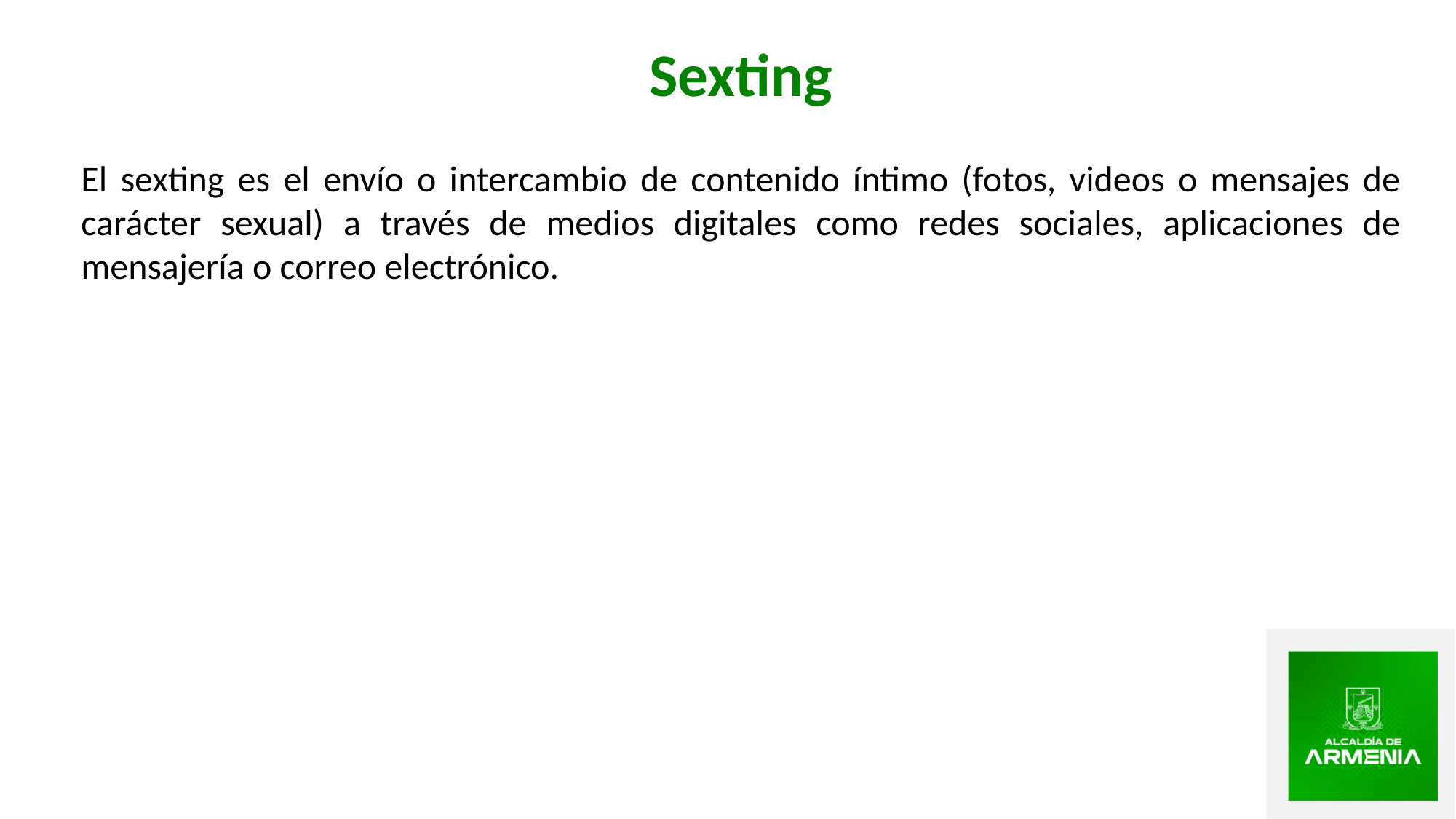

Sexting
El sexting es el envío o intercambio de contenido íntimo (fotos, videos o mensajes de carácter sexual) a través de medios digitales como redes sociales, aplicaciones de mensajería o correo electrónico.